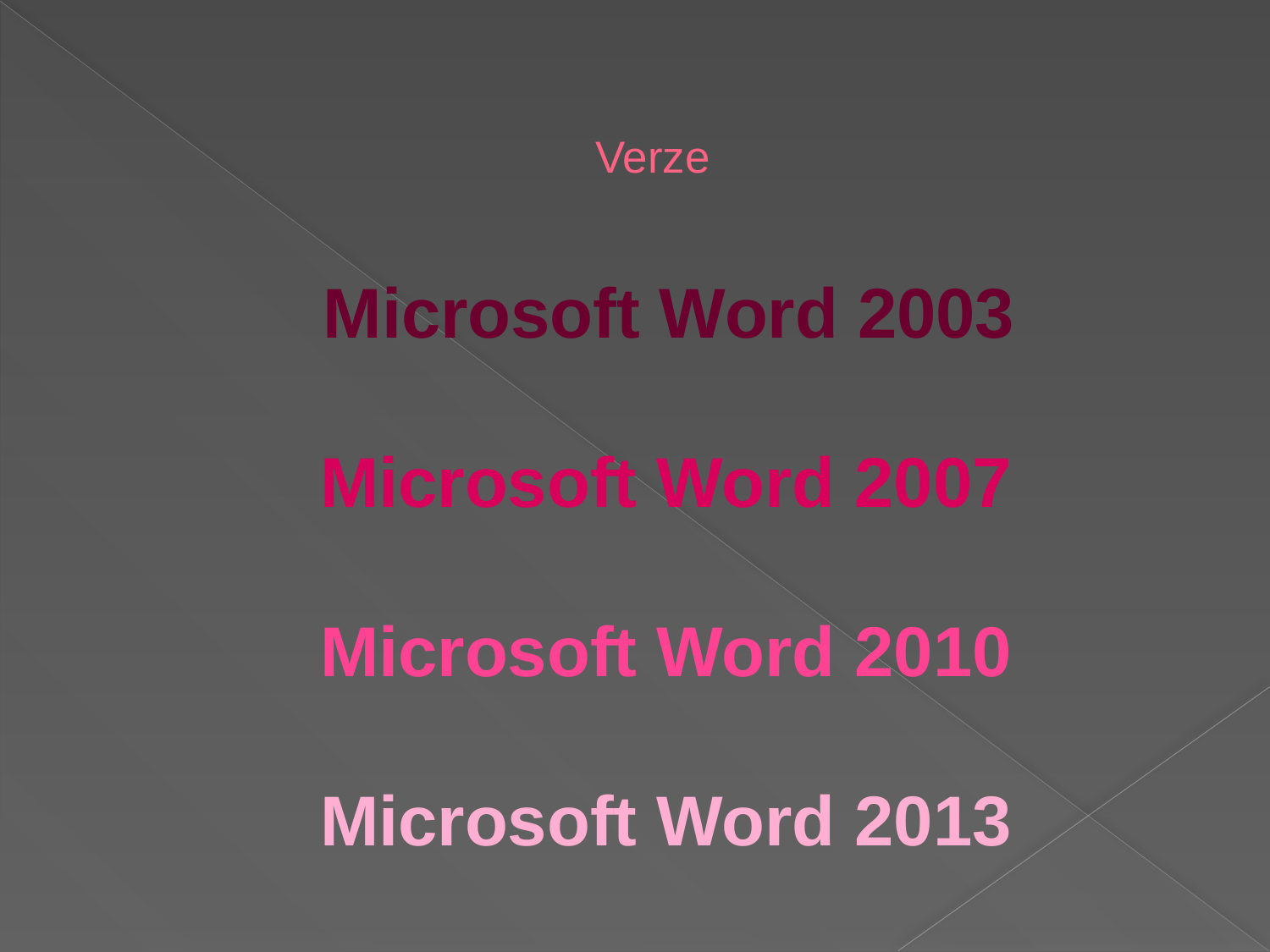

# Verze
   Microsoft Word 2003
Microsoft Word 2007
Microsoft Word 2010
Microsoft Word 2013